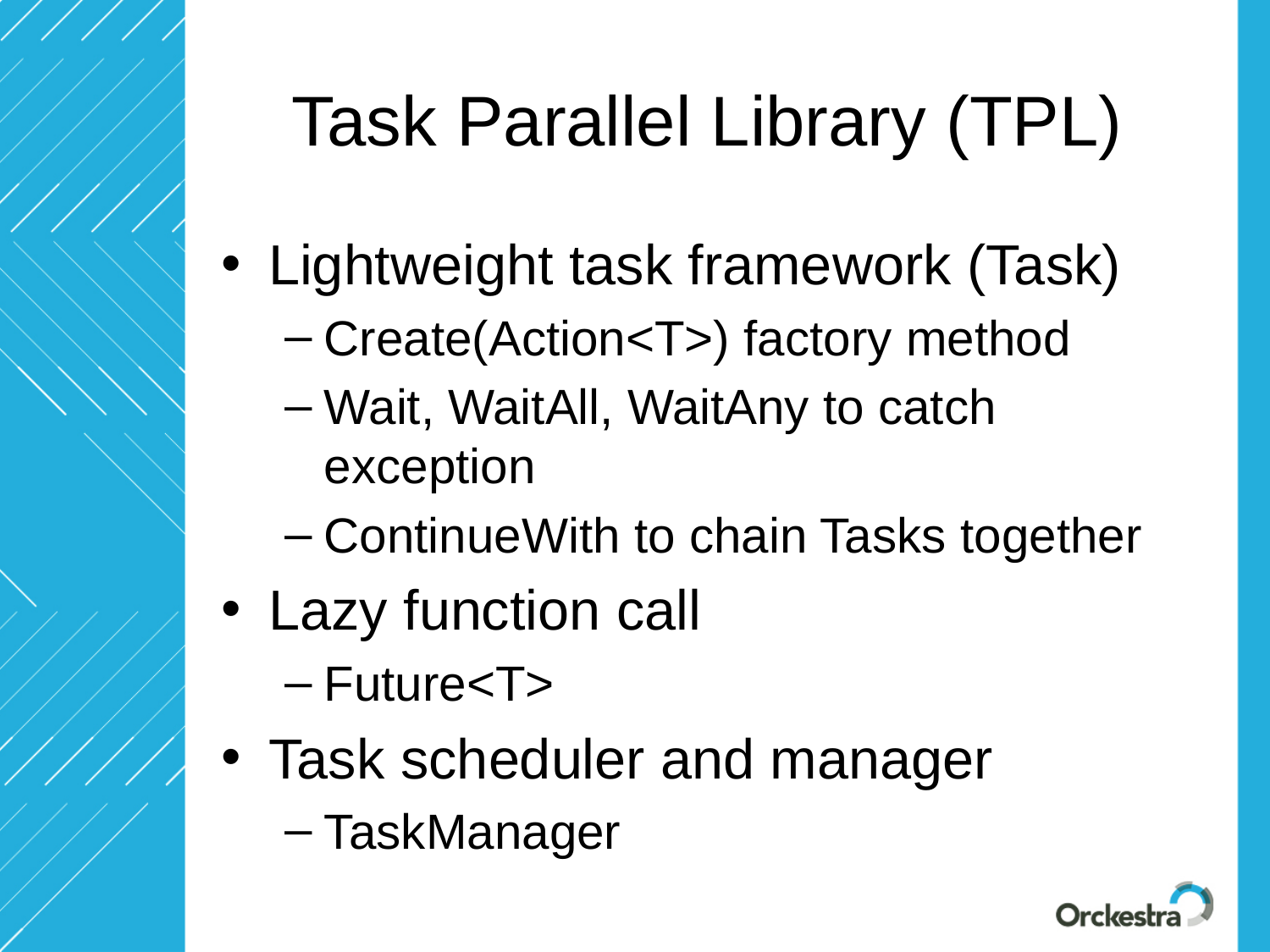

# Task Parallel Library (TPL)
Lightweight task framework (Task)
Create(Action<T>) factory method
Wait, WaitAll, WaitAny to catch exception
ContinueWith to chain Tasks together
Lazy function call
Future<T>
Task scheduler and manager
TaskManager